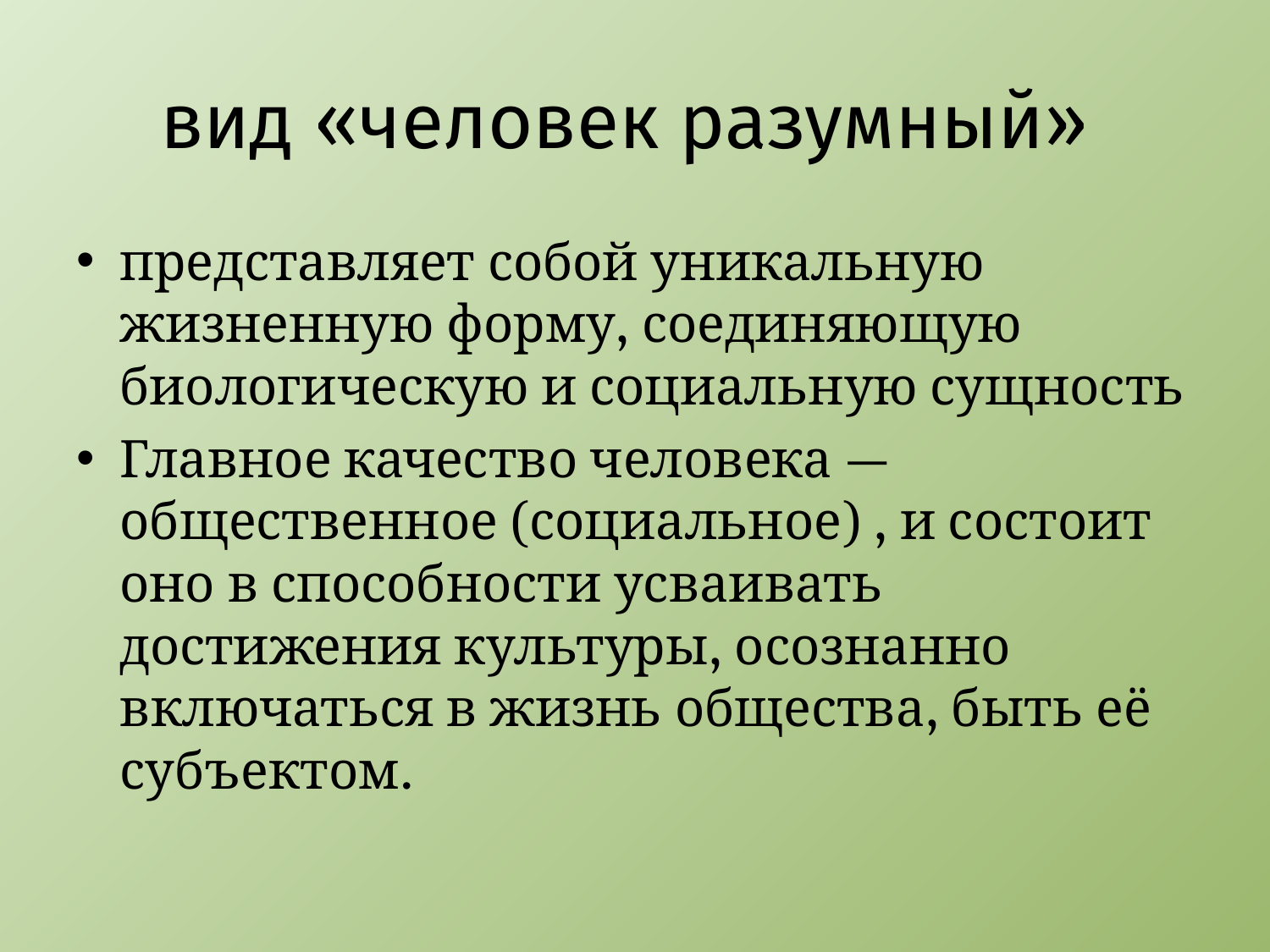

# вид «человек разумный»
представляет собой уникальную жизненную форму, соединяющую биологическую и социальную сущность
Главное качество человека — общественное (социальное) , и состоит оно в способности усваивать достижения культуры, осознанно включаться в жизнь общества, быть её субъектом.